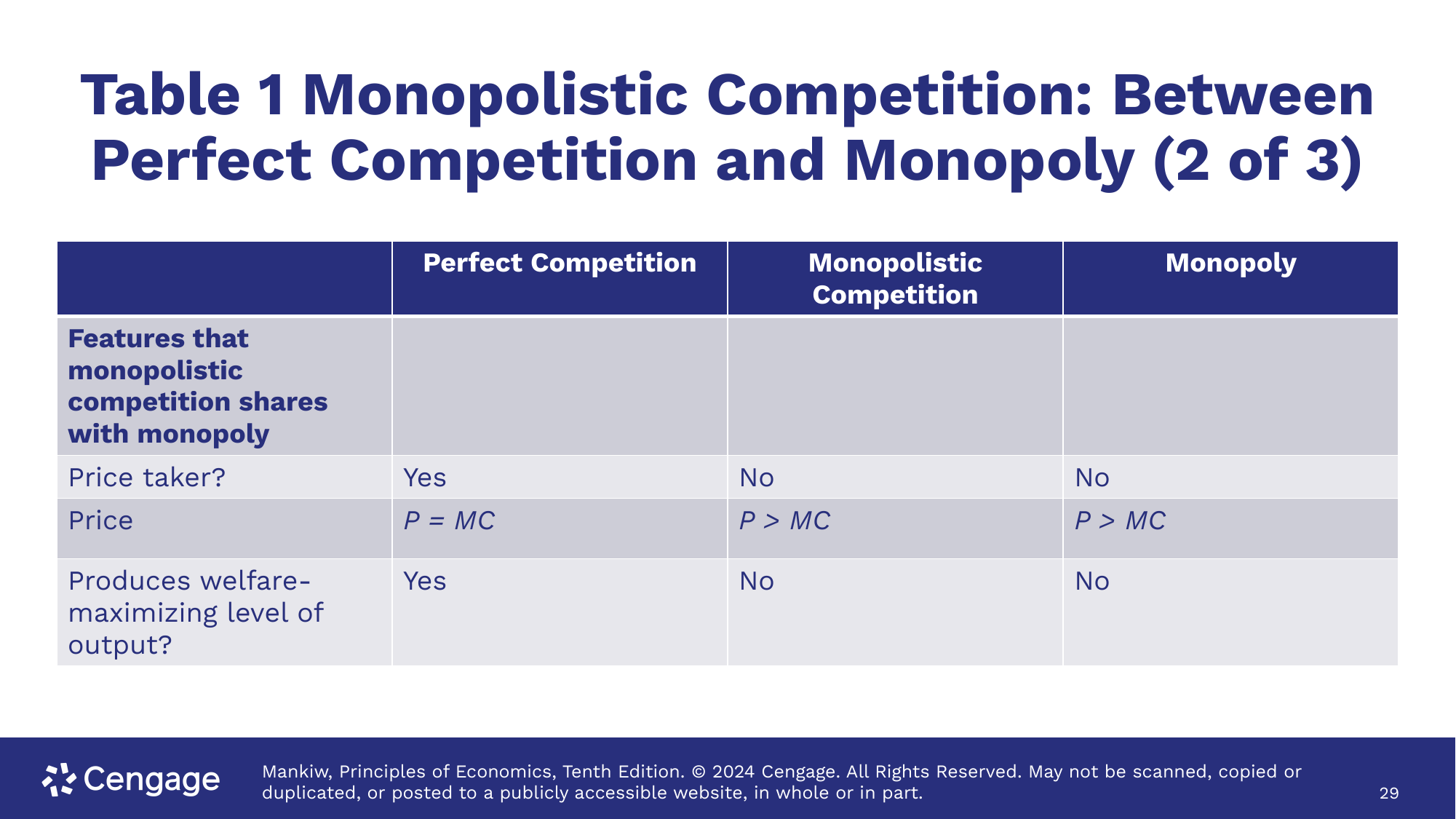

# Table 1 Monopolistic Competition: Between Perfect Competition and Monopoly (2 of 3)
|  | Perfect Competition | Monopolistic Competition | Monopoly |
| --- | --- | --- | --- |
| Features that monopolistic competition shares with monopoly |  |  |  |
| Price taker? | Yes | No | No |
| Price | P = MC | P > MC | P > MC |
| Produces welfare-maximizing level of output? | Yes | No | No |